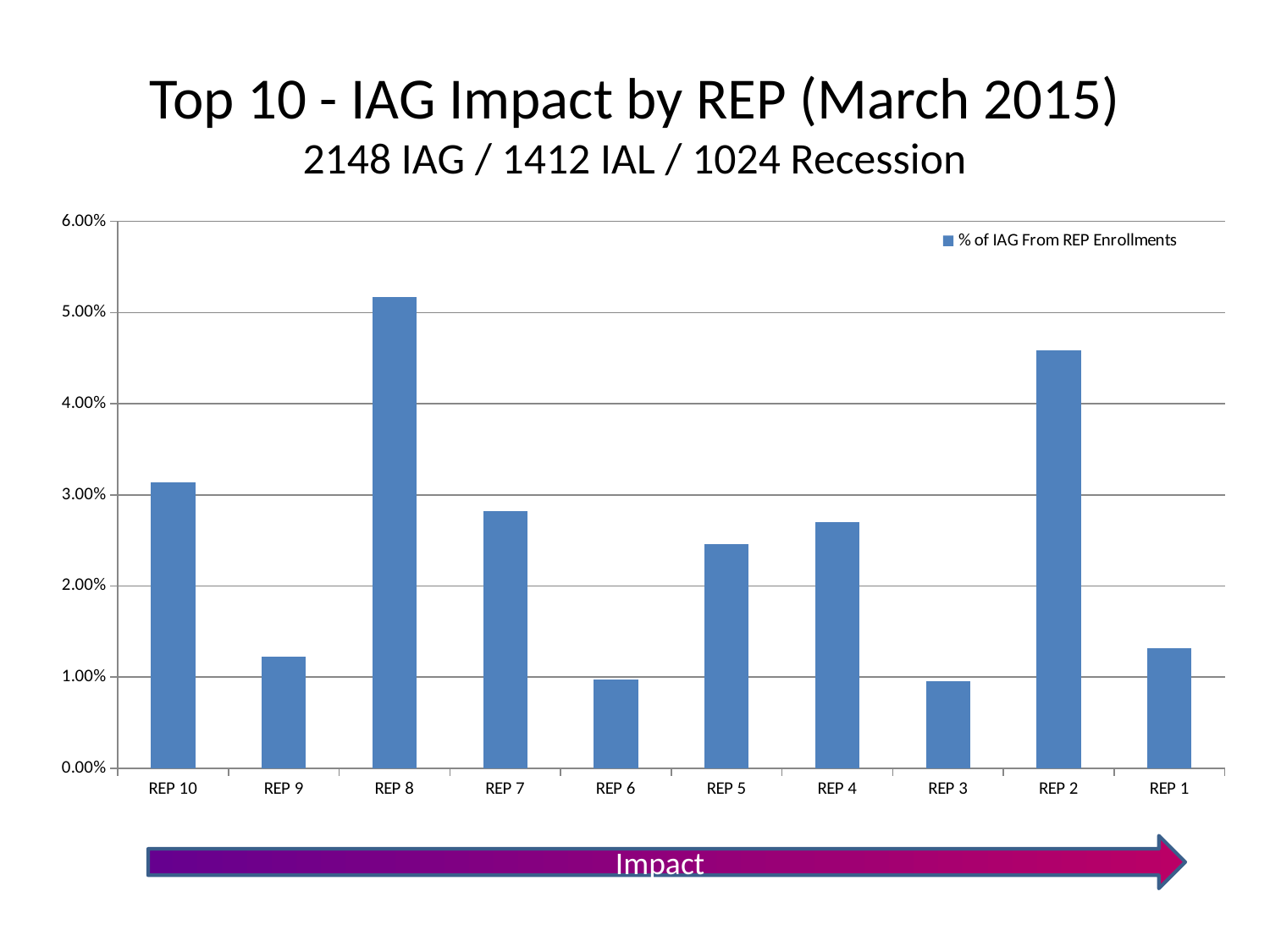

# Top 10 - IAG Impact by REP (March 2015) 2148 IAG / 1412 IAL / 1024 Recession

### Chart

| Category | % of IAG From REP Enrollments |
|---|---|
| REP 10 | 0.03139013452914798 |
| REP 9 | 0.012238940040422187 |
| REP 8 | 0.051697290563687326 |
| REP 7 | 0.028184735593693316 |
| REP 6 | 0.009710870902539767 |
| REP 5 | 0.02456117369662038 |
| REP 4 | 0.026981238627094183 |
| REP 3 | 0.009582237803096699 |
| REP 2 | 0.0458970792767733 |
| REP 1 | 0.01313791777161481 |
Impact